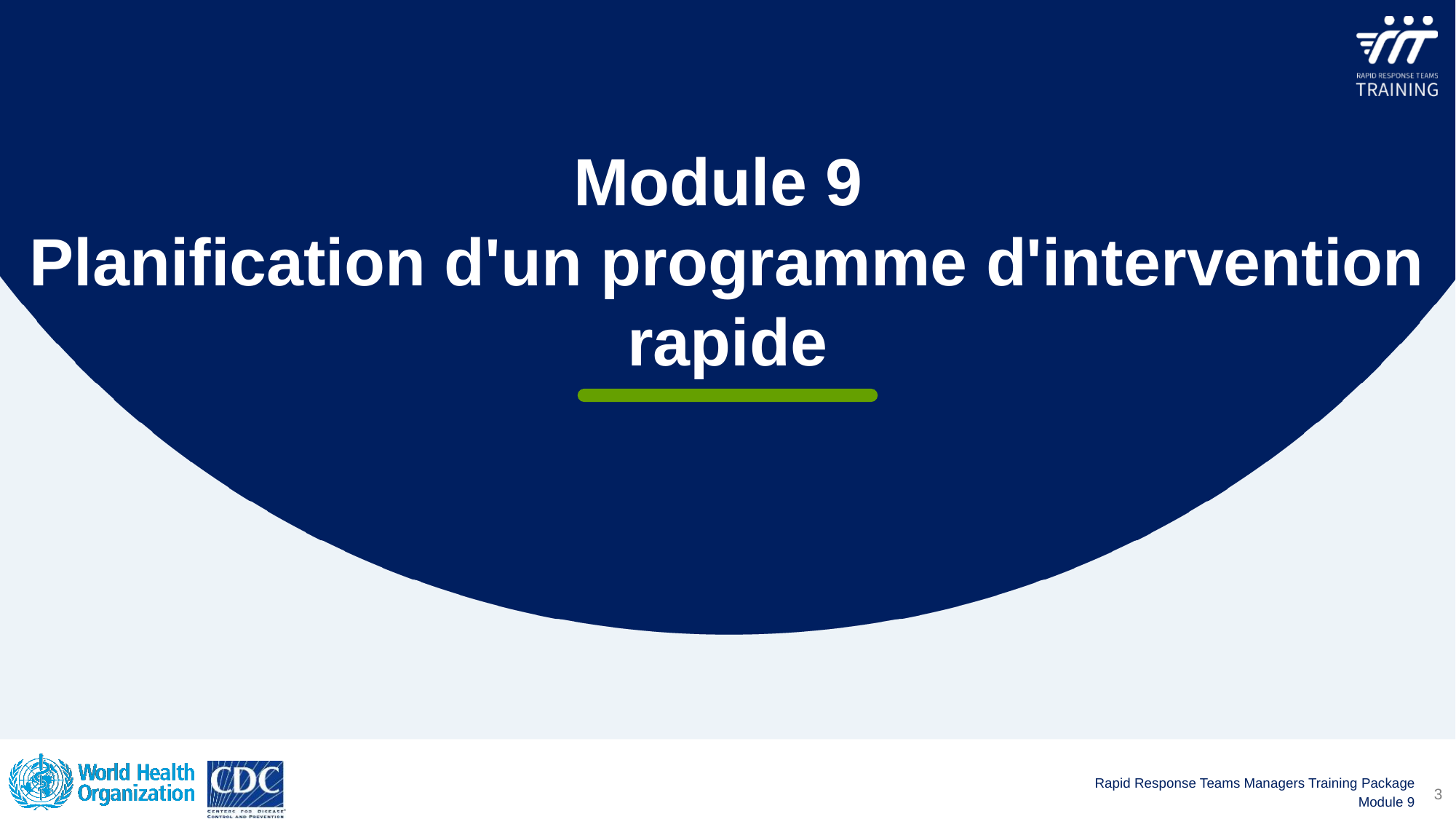

Module 9
Planification d'un programme d'intervention rapide

3